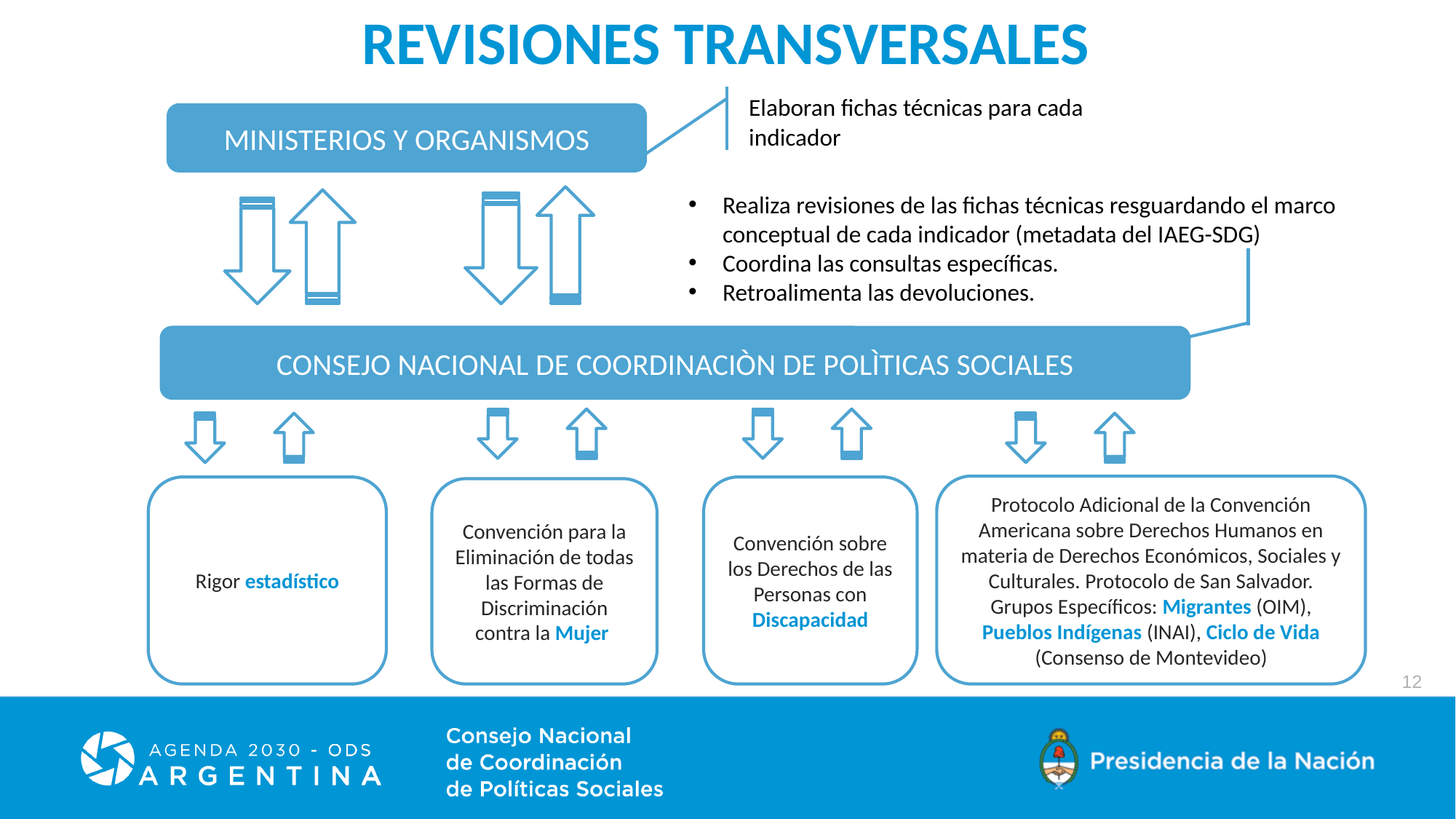

# REVISIONES TRANSVERSALES

Elaboran fichas técnicas para cada indicador
MINISTERIOS Y ORGANISMOS
Realiza revisiones de las fichas técnicas resguardando el marco conceptual de cada indicador (metadata del IAEG-SDG)
Coordina las consultas específicas.
Retroalimenta las devoluciones.

CONSEJO NACIONAL DE COORDINACIÒN DE POLÌTICAS SOCIALES

Protocolo Adicional de la Convención Americana sobre Derechos Humanos en materia de Derechos Económicos, Sociales y Culturales. Protocolo de San Salvador.
Grupos Específicos: Migrantes (OIM), Pueblos Indígenas (INAI), Ciclo de Vida (Consenso de Montevideo)
Rigor estadístico
Convención sobre los Derechos de las Personas con Discapacidad
Convención para la Eliminación de todas las Formas de Discriminación contra la Mujer
12